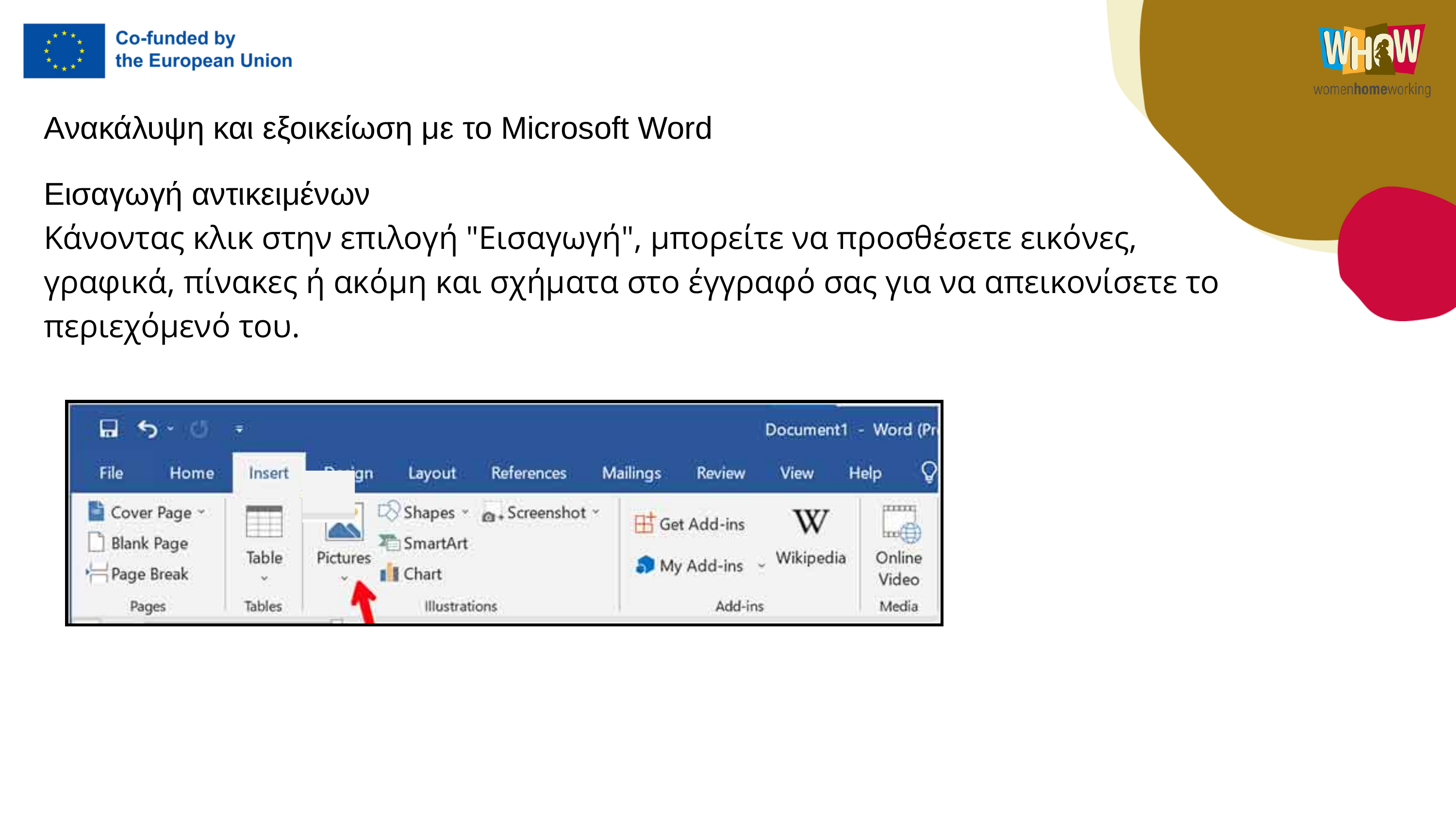

Ανακάλυψη και εξοικείωση με το Microsoft Word

Εισαγωγή αντικειμένων
Κάνοντας κλικ στην επιλογή "Εισαγωγή", μπορείτε να προσθέσετε εικόνες, γραφικά, πίνακες ή ακόμη και σχήματα στο έγγραφό σας για να απεικονίσετε το περιεχόμενό του.